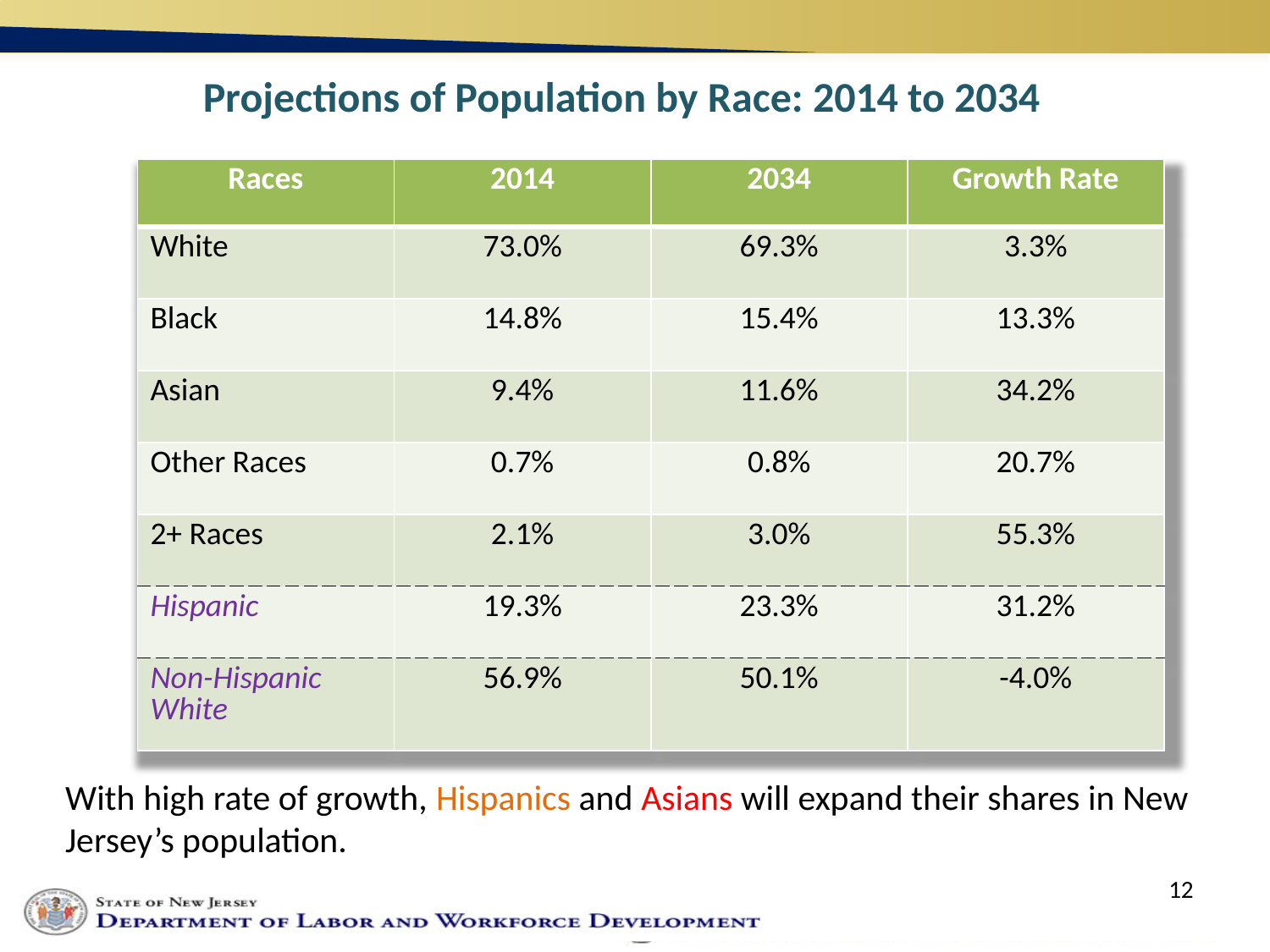

Projections of Population by Race: 2014 to 2034
| Races | 2014 | 2034 | Growth Rate |
| --- | --- | --- | --- |
| White | 73.0% | 69.3% | 3.3% |
| Black | 14.8% | 15.4% | 13.3% |
| Asian | 9.4% | 11.6% | 34.2% |
| Other Races | 0.7% | 0.8% | 20.7% |
| 2+ Races | 2.1% | 3.0% | 55.3% |
| Hispanic | 19.3% | 23.3% | 31.2% |
| Non-Hispanic White | 56.9% | 50.1% | -4.0% |
With high rate of growth, Hispanics and Asians will expand their shares in New Jersey’s population.
12